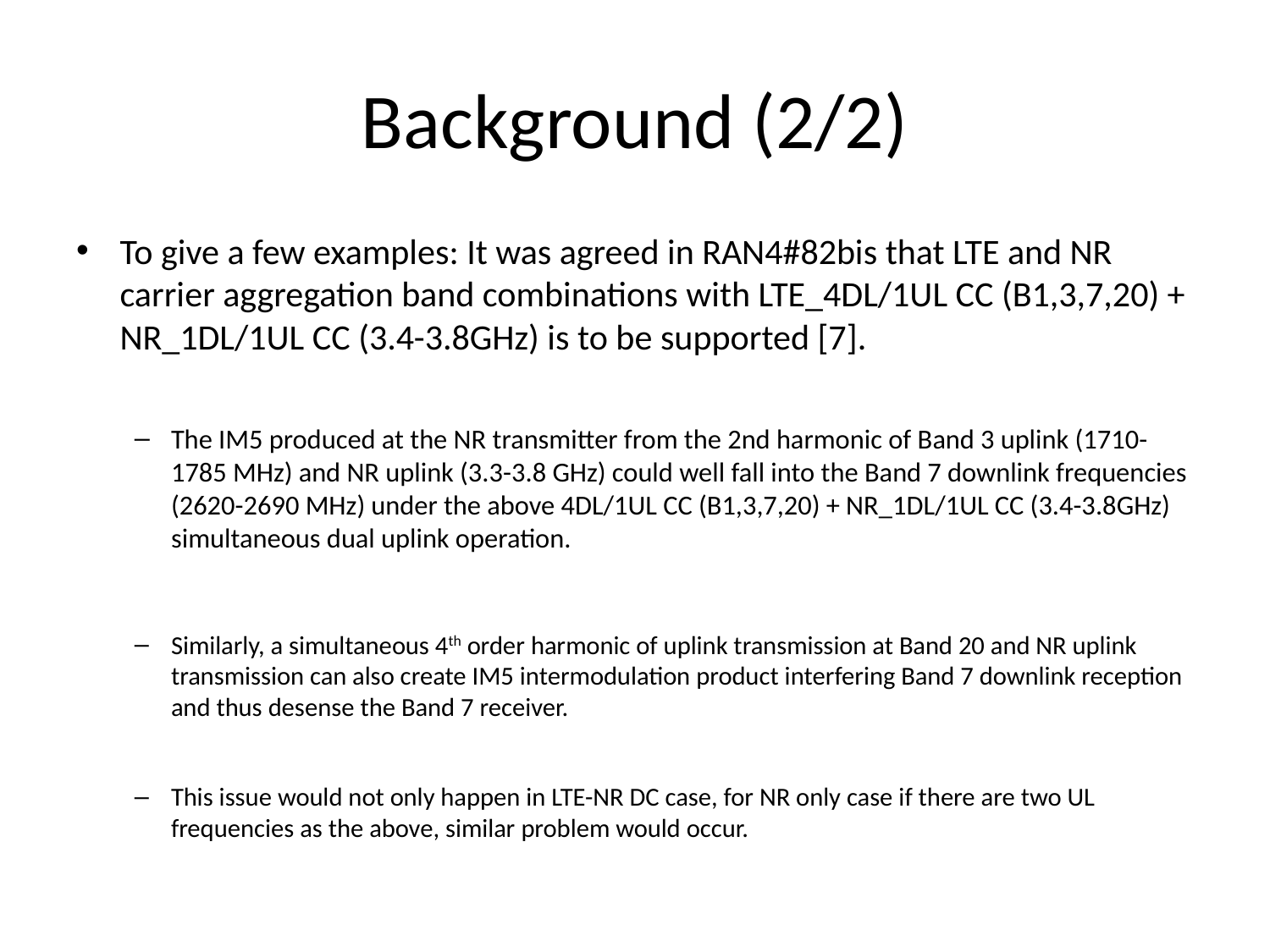

# Background (2/2)
To give a few examples: It was agreed in RAN4#82bis that LTE and NR carrier aggregation band combinations with LTE_4DL/1UL CC (B1,3,7,20) + NR_1DL/1UL CC (3.4-3.8GHz) is to be supported [7].

The IM5 produced at the NR transmitter from the 2nd harmonic of Band 3 uplink (1710-1785 MHz) and NR uplink (3.3-3.8 GHz) could well fall into the Band 7 downlink frequencies (2620-2690 MHz) under the above 4DL/1UL CC (B1,3,7,20) + NR_1DL/1UL CC (3.4-3.8GHz) simultaneous dual uplink operation.

Similarly, a simultaneous 4th order harmonic of uplink transmission at Band 20 and NR uplink transmission can also create IM5 intermodulation product interfering Band 7 downlink reception and thus desense the Band 7 receiver.

This issue would not only happen in LTE-NR DC case, for NR only case if there are two UL frequencies as the above, similar problem would occur.